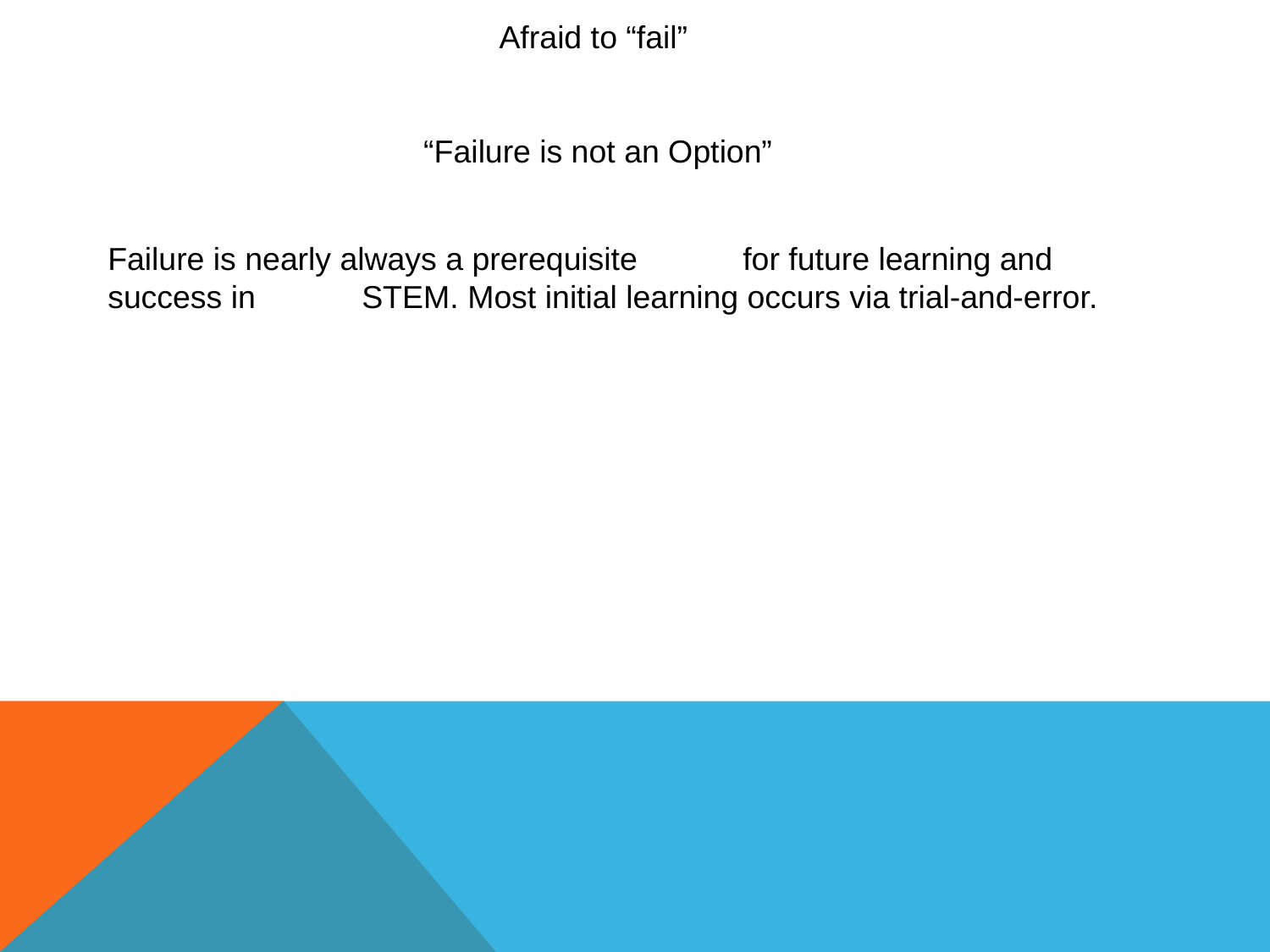

Afraid to “fail”

“Failure is not an Option”
Failure is nearly always a prerequisite 	for future learning and success in 	STEM. Most initial learning occurs via trial-and-error.